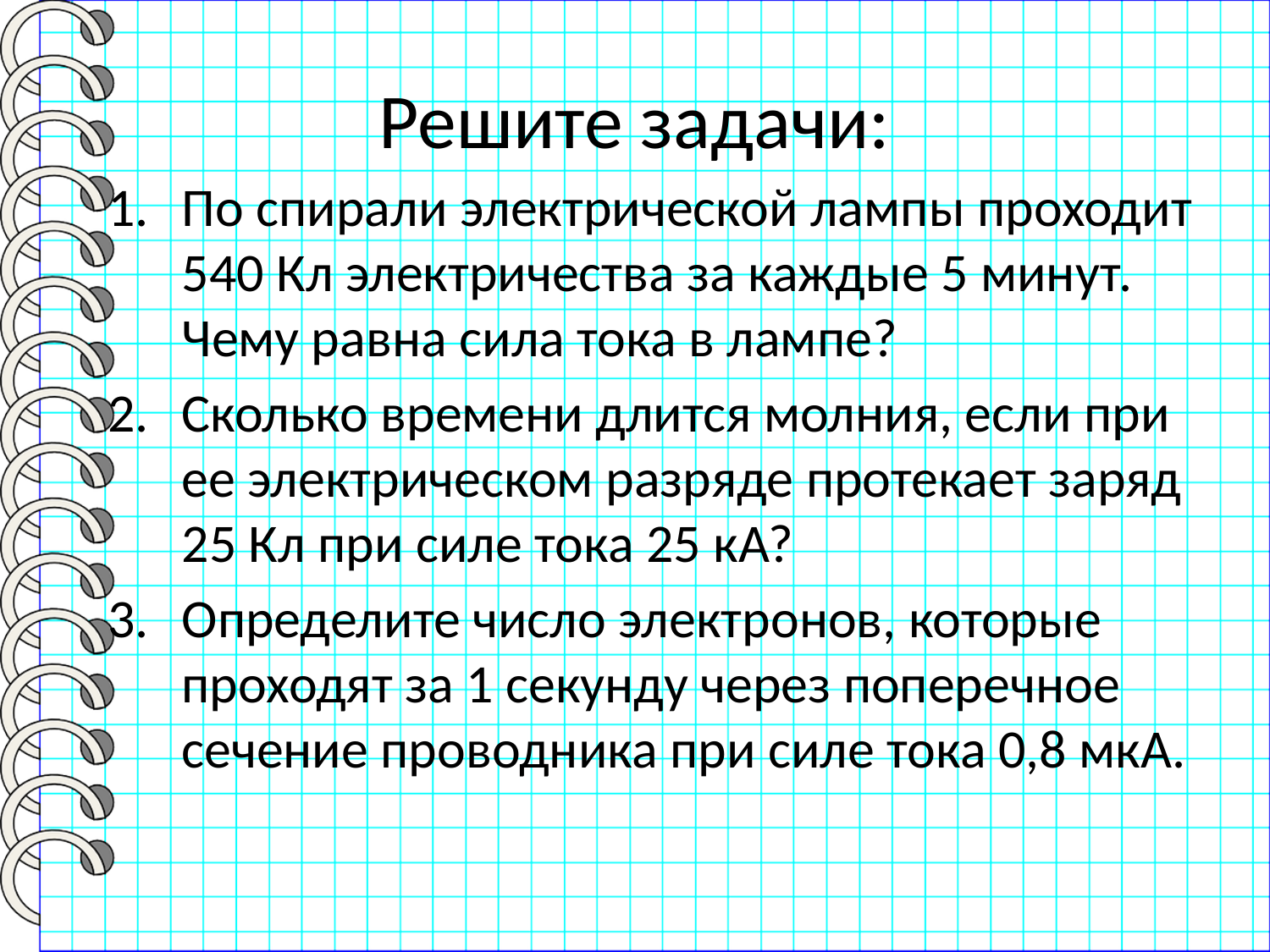

# Решите задачи:
По спирали электрической лампы проходит 540 Кл электричества за каждые 5 минут. Чему равна сила тока в лампе?
Сколько времени длится молния, если при ее электрическом разряде протекает заряд 25 Кл при силе тока 25 кА?
Определите число электронов, которые проходят за 1 секунду через поперечное сечение проводника при силе тока 0,8 мкА.